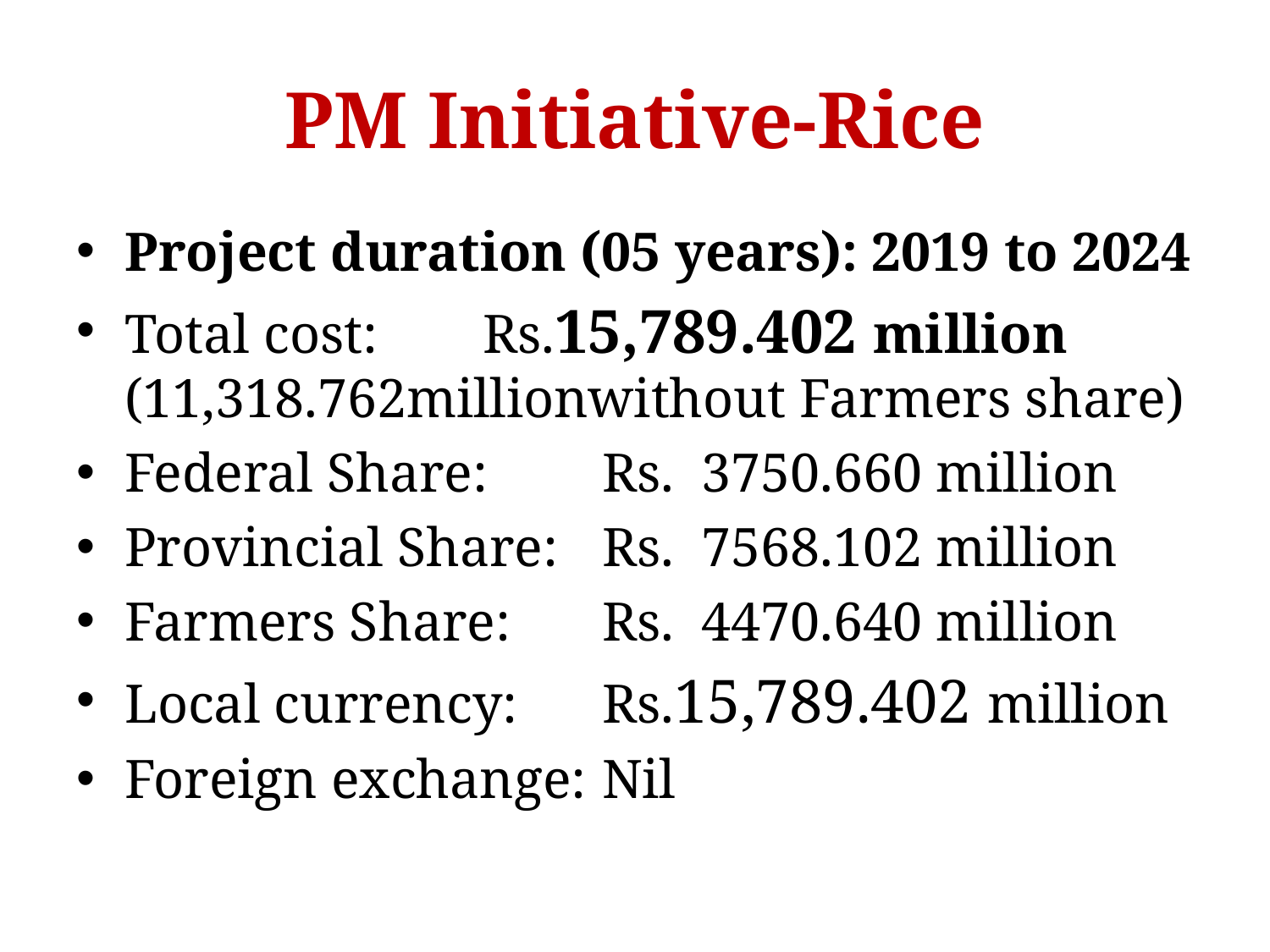

# PM Initiative-Rice
Project duration (05 years): 2019 to 2024
Total cost: 	Rs.15,789.402 million (11,318.762millionwithout Farmers share)
Federal Share:		Rs.  3750.660 million
Provincial Share:	Rs.  7568.102 million
Farmers Share:	Rs.  4470.640 million
Local currency: 	Rs.15,789.402 million
Foreign exchange:	Nil